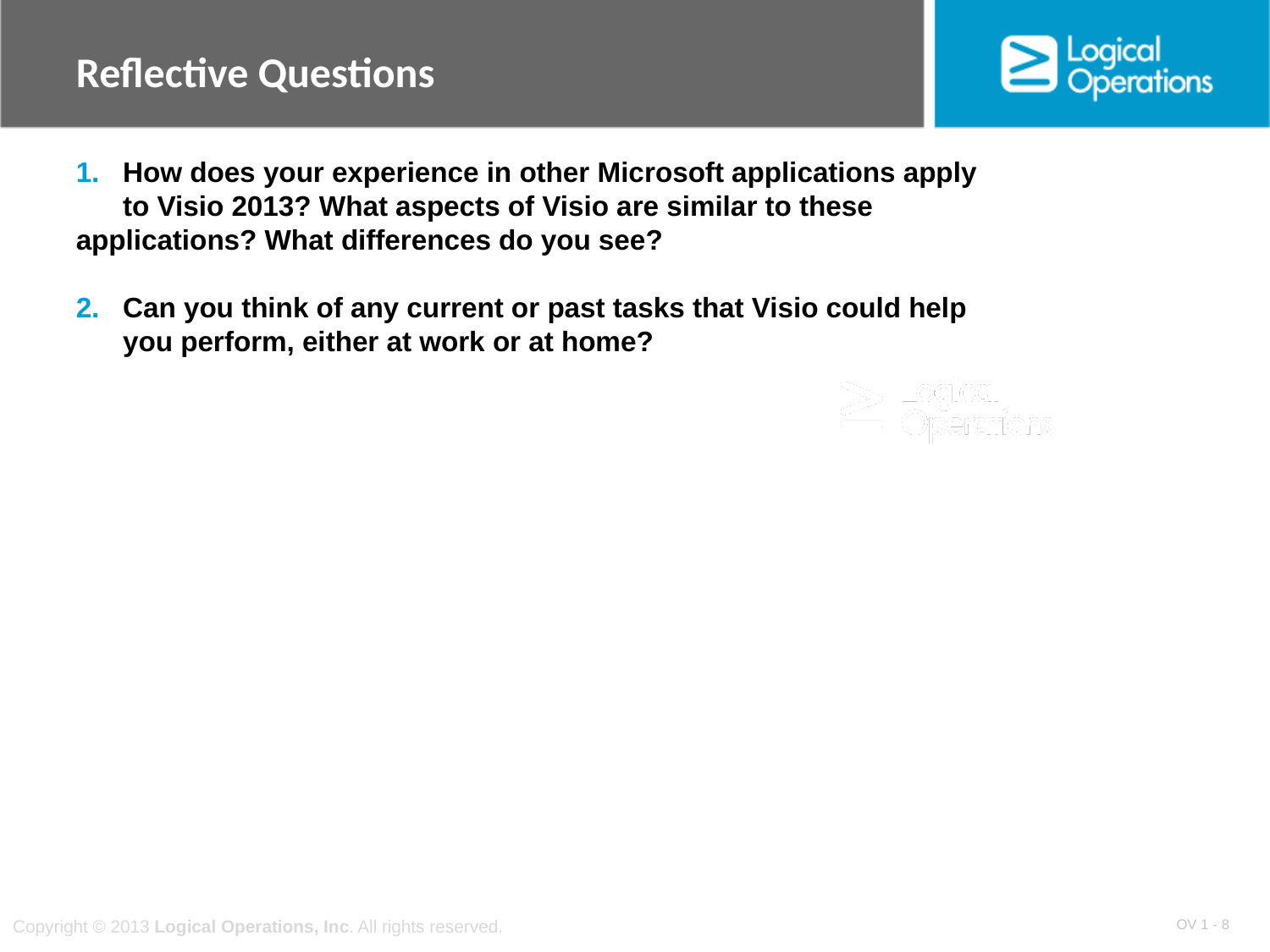

Reflective Questions
1.	How does your experience in other Microsoft applications apply 	to Visio 2013? What aspects of Visio are similar to these 	applications? What differences do you see?

2.	Can you think of any current or past tasks that Visio could help 	you perform, either at work or at home?